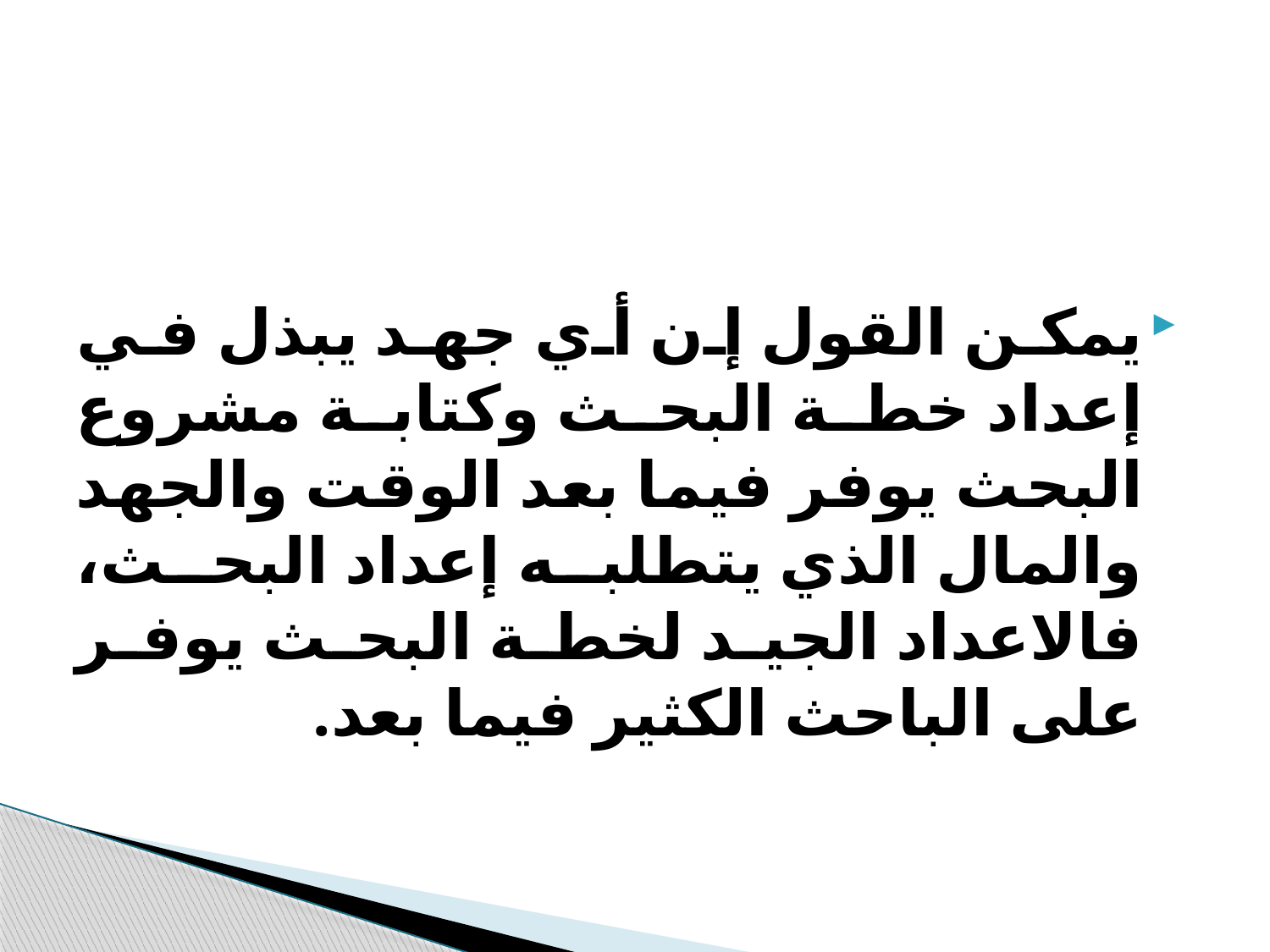

#
يمكن القول إن أي جهد يبذل في إعداد خطة البحث وكتابة مشروع البحث يوفر فيما بعد الوقت والجهد والمال الذي يتطلبه إعداد البحث، فالاعداد الجيد لخطة البحث يوفر على الباحث الكثير فيما بعد.